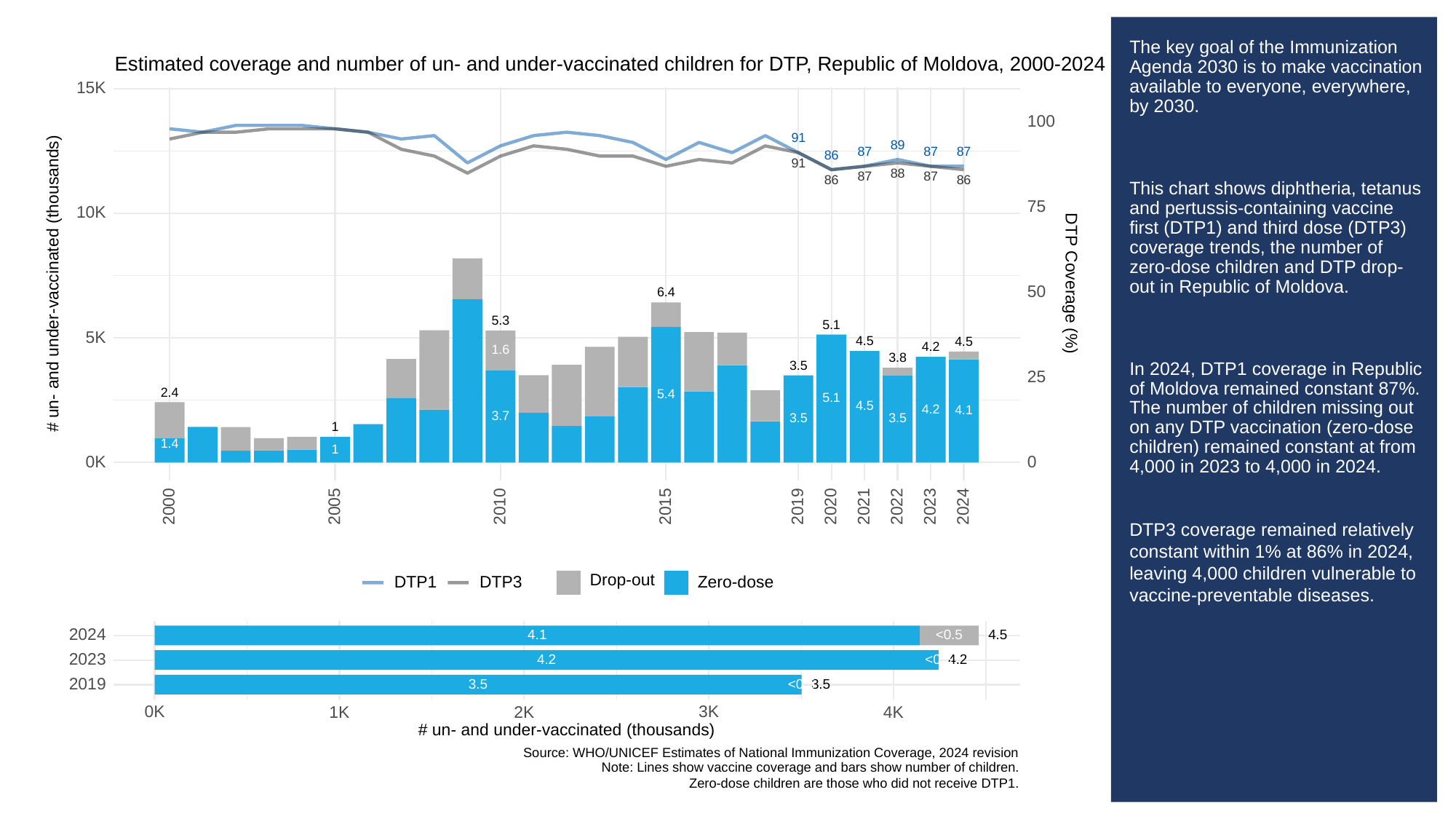

# The key goal of the Immunization Agenda 2030 is to make vaccination available to everyone, everywhere, by 2030.

This chart shows diphtheria, tetanus and pertussis-containing vaccine first (DTP1) and third dose (DTP3) coverage trends, the number of zero-dose children and DTP drop-out in Republic of Moldova.

In 2024, DTP1 coverage in Republic of Moldova remained constant 87%. The number of children missing out on any DTP vaccination (zero-dose children) remained constant at from 4,000 in 2023 to 4,000 in 2024.

DTP3 coverage remained relatively constant within 1% at 86% in 2024, leaving 4,000 children vulnerable to vaccine-preventable diseases.

Estimated coverage and number of un- and under-vaccinated children for DTP, Republic of Moldova, 2000-2024
15K

100

91
89
87
87
87
86

91
88
87
87
86
86
75
10K

# un- and under-vaccinated (thousands)
DTP Coverage (%)
50
6.4

5.3
5.1

5K

4.5
4.5

4.2
1.6

3.8

3.5

25

2.4
5.4

5.1

4.5

4.2
4.1

3.7

3.5
3.5

1

1.4
1

0K
0

2023
2000
2005
2010
2015
2019
2020
2021
2022
2024

Drop-out
DTP3
Zero-dose
DTP1

2024
<0.5
4.5
4.1

2023
<0.5
4.2
4.2

2019
3.5
3.5
<0.5

3K
0K
1K
2K
4K
# un- and under-vaccinated (thousands)
Source: WHO/UNICEF Estimates of National Immunization Coverage, 2024 revision
Note: Lines show vaccine coverage and bars show number of children.
Zero-dose children are those who did not receive DTP1.